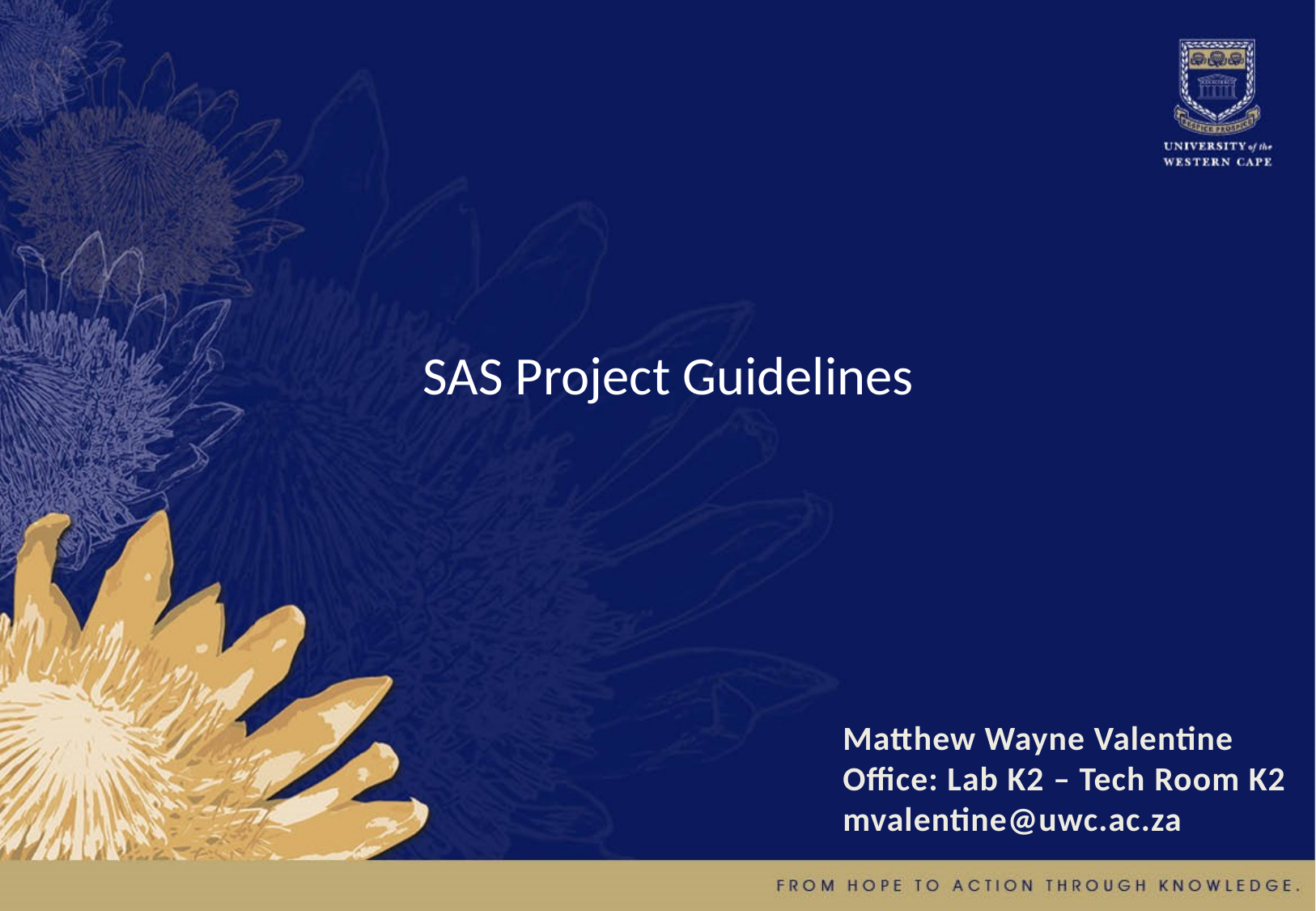

SAS Project Guidelines
Matthew Wayne Valentine
Office: Lab K2 – Tech Room K2
mvalentine@uwc.ac.za